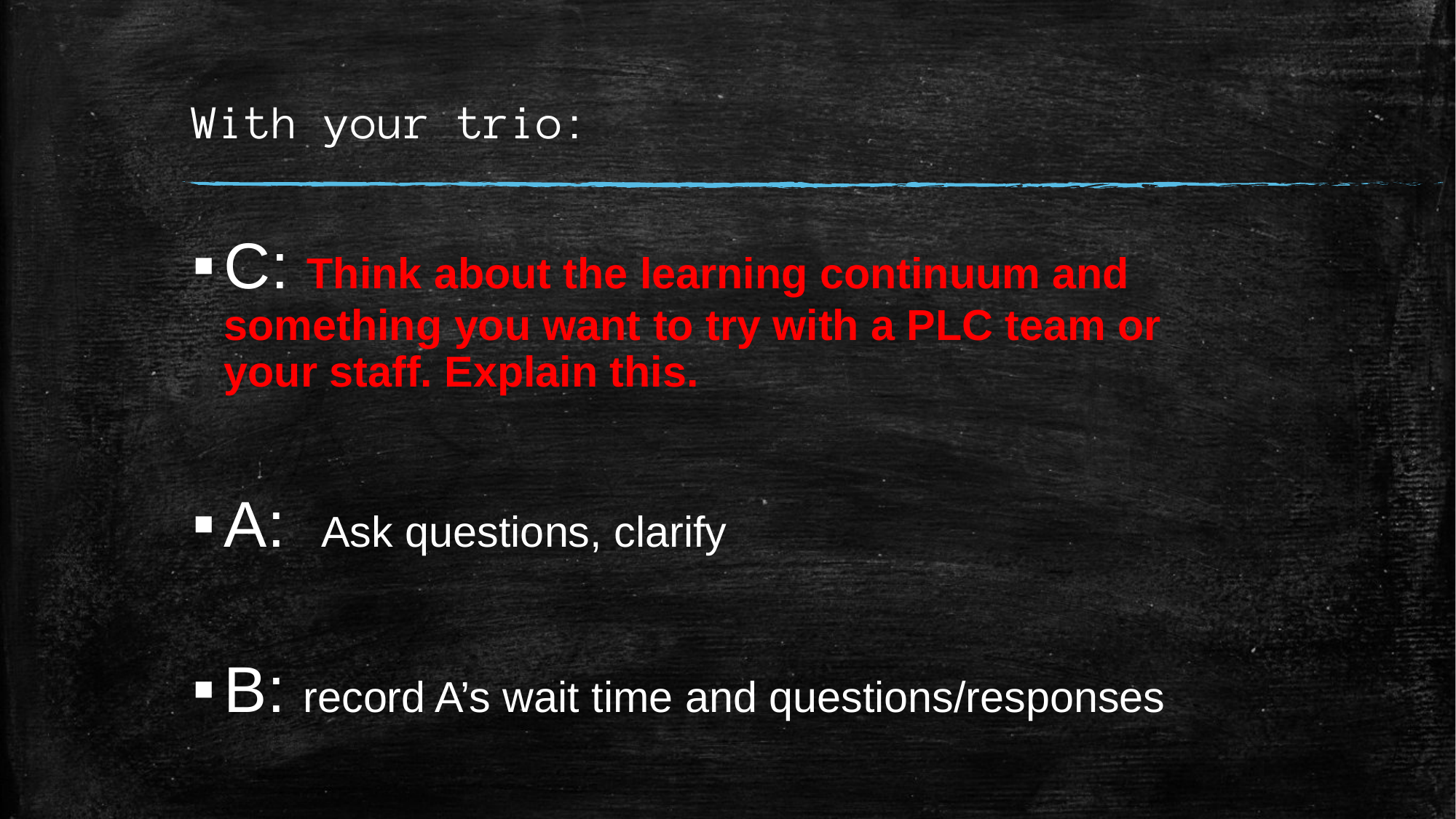

# With your trio:
C: Think about the learning continuum and something you want to try with a PLC team or your staff. Explain this.

A:  Ask questions, clarify

B: record A’s wait time and questions/responses